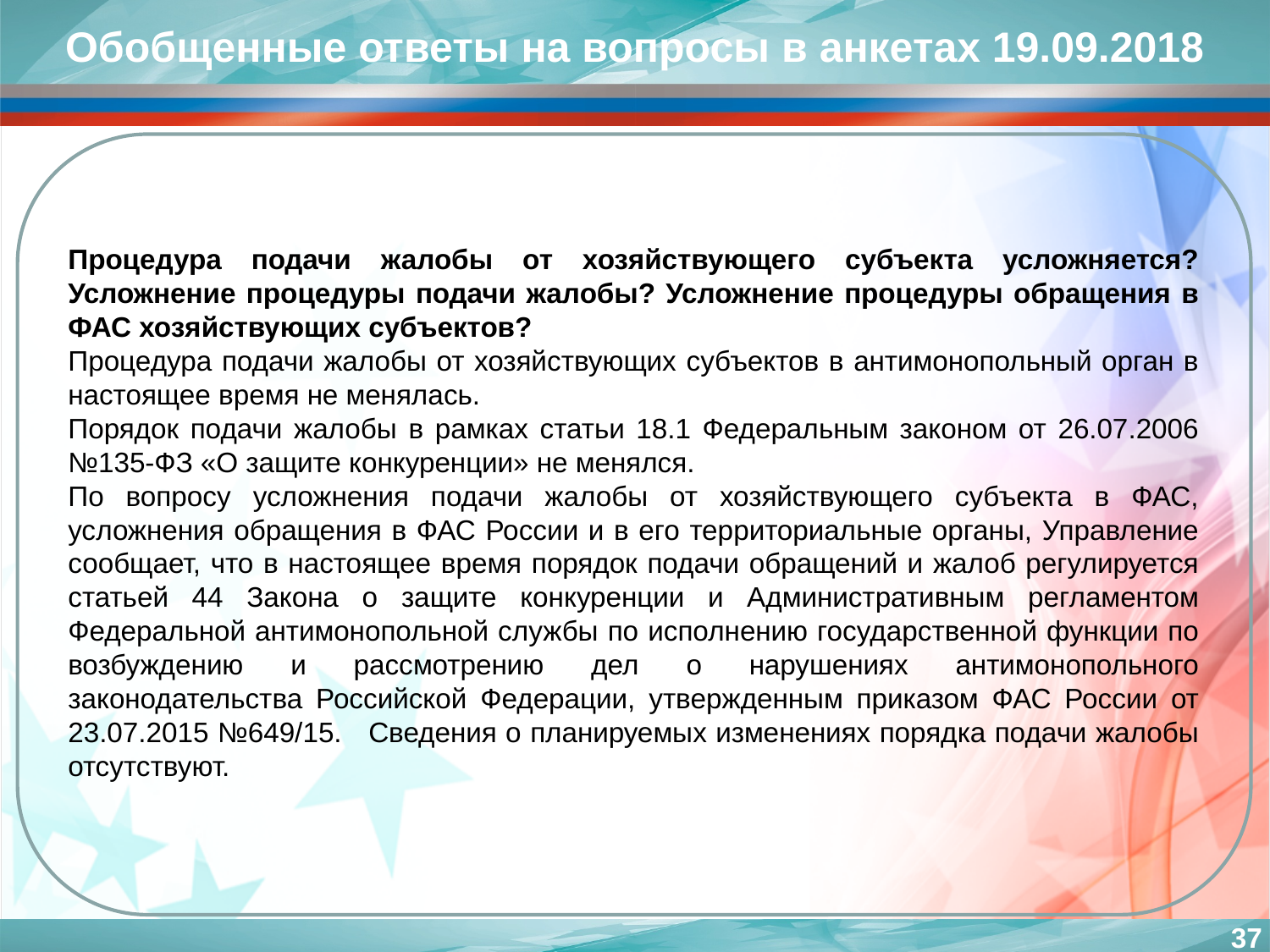

Обобщенные ответы на вопросы в анкетах 19.09.2018

Процедура подачи жалобы от хозяйствующего субъекта усложняется? Усложнение процедуры подачи жалобы? Усложнение процедуры обращения в ФАС хозяйствующих субъектов?
Процедура подачи жалобы от хозяйствующих субъектов в антимонопольный орган в настоящее время не менялась.
Порядок подачи жалобы в рамках статьи 18.1 Федеральным законом от 26.07.2006 №135-ФЗ «О защите конкуренции» не менялся.
По вопросу усложнения подачи жалобы от хозяйствующего субъекта в ФАС, усложнения обращения в ФАС России и в его территориальные органы, Управление сообщает, что в настоящее время порядок подачи обращений и жалоб регулируется статьей 44 Закона о защите конкуренции и Административным регламентом Федеральной антимонопольной службы по исполнению государственной функции по возбуждению и рассмотрению дел о нарушениях антимонопольного законодательства Российской Федерации, утвержденным приказом ФАС России от 23.07.2015 №649/15.   Сведения о планируемых изменениях порядка подачи жалобы отсутствуют.

37